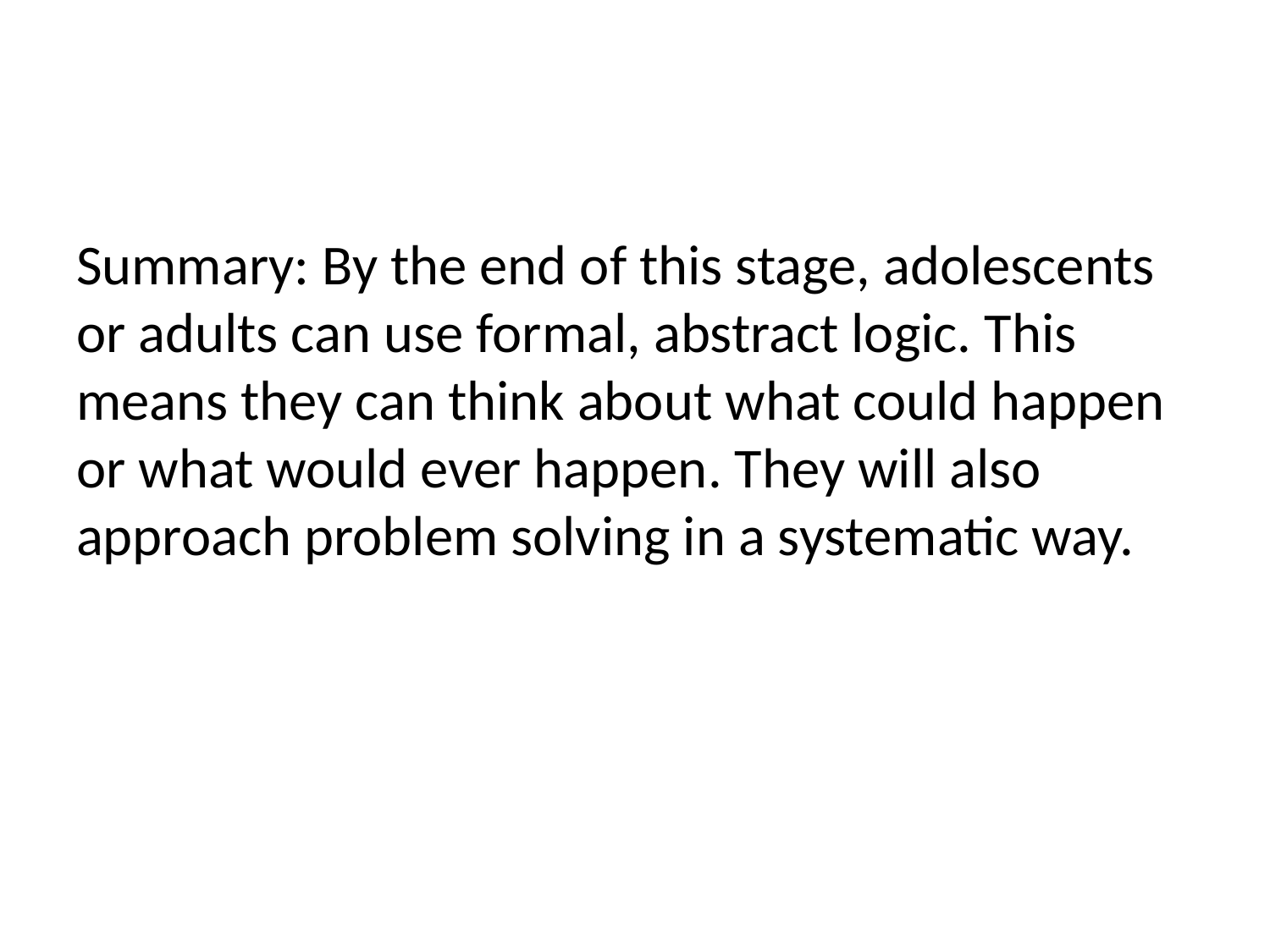

#
Summary: By the end of this stage, adolescents or adults can use formal, abstract logic. This means they can think about what could happen or what would ever happen. They will also approach problem solving in a systematic way.